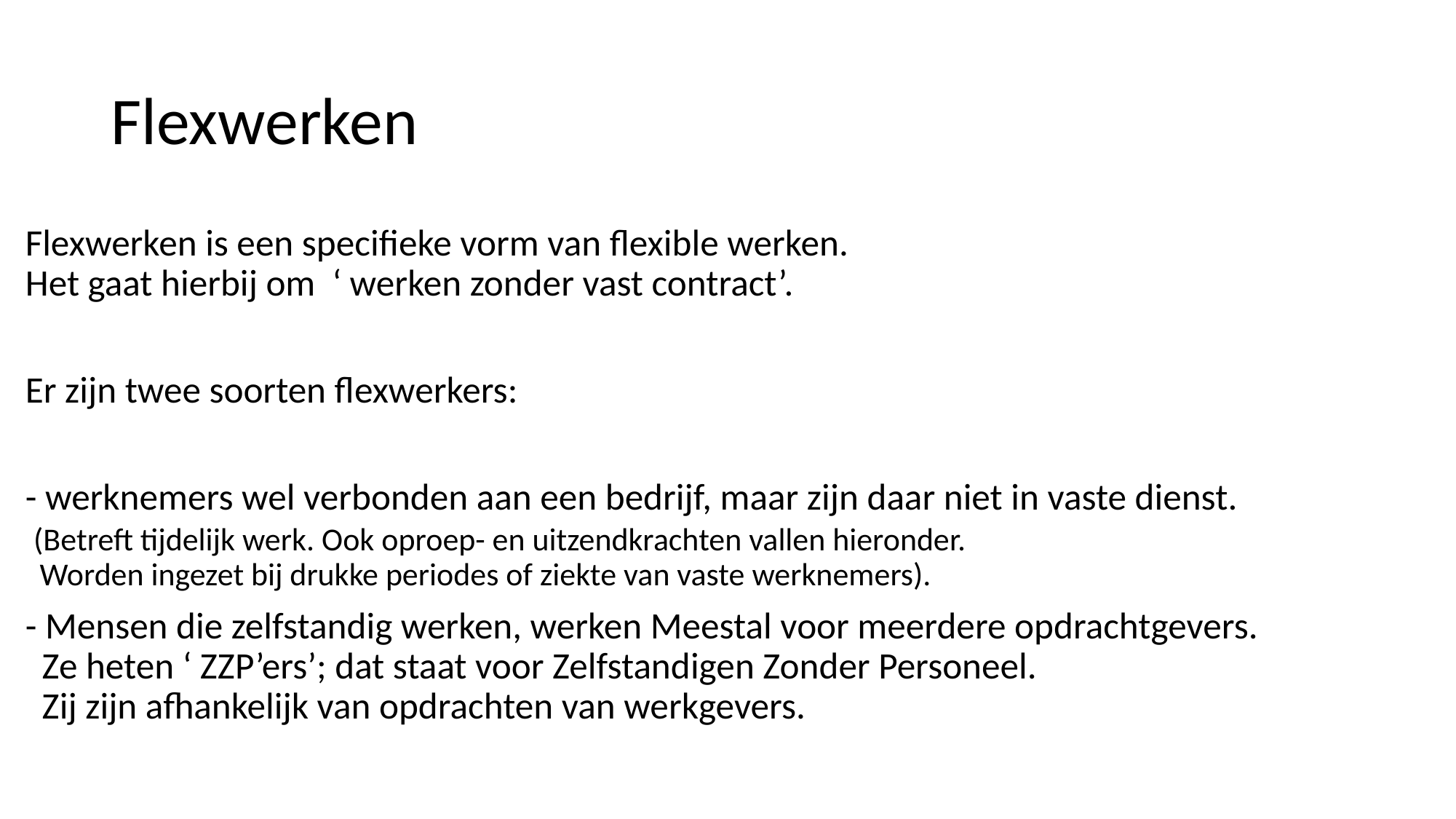

# Flexwerken
Flexwerken is een specifieke vorm van flexible werken.
Het gaat hierbij om  ‘ werken zonder vast contract’.

Er zijn twee soorten flexwerkers:

- werknemers wel verbonden aan een bedrijf, maar zijn daar niet in vaste dienst.
 (Betreft tijdelijk werk. Ook oproep- en uitzendkrachten vallen hieronder.
  Worden ingezet bij drukke periodes of ziekte van vaste werknemers).
- Mensen die zelfstandig werken, werken Meestal voor meerdere opdrachtgevers.
  Ze heten ‘ ZZP’ers’; dat staat voor Zelfstandigen Zonder Personeel.
  Zij zijn afhankelijk van opdrachten van werkgevers.